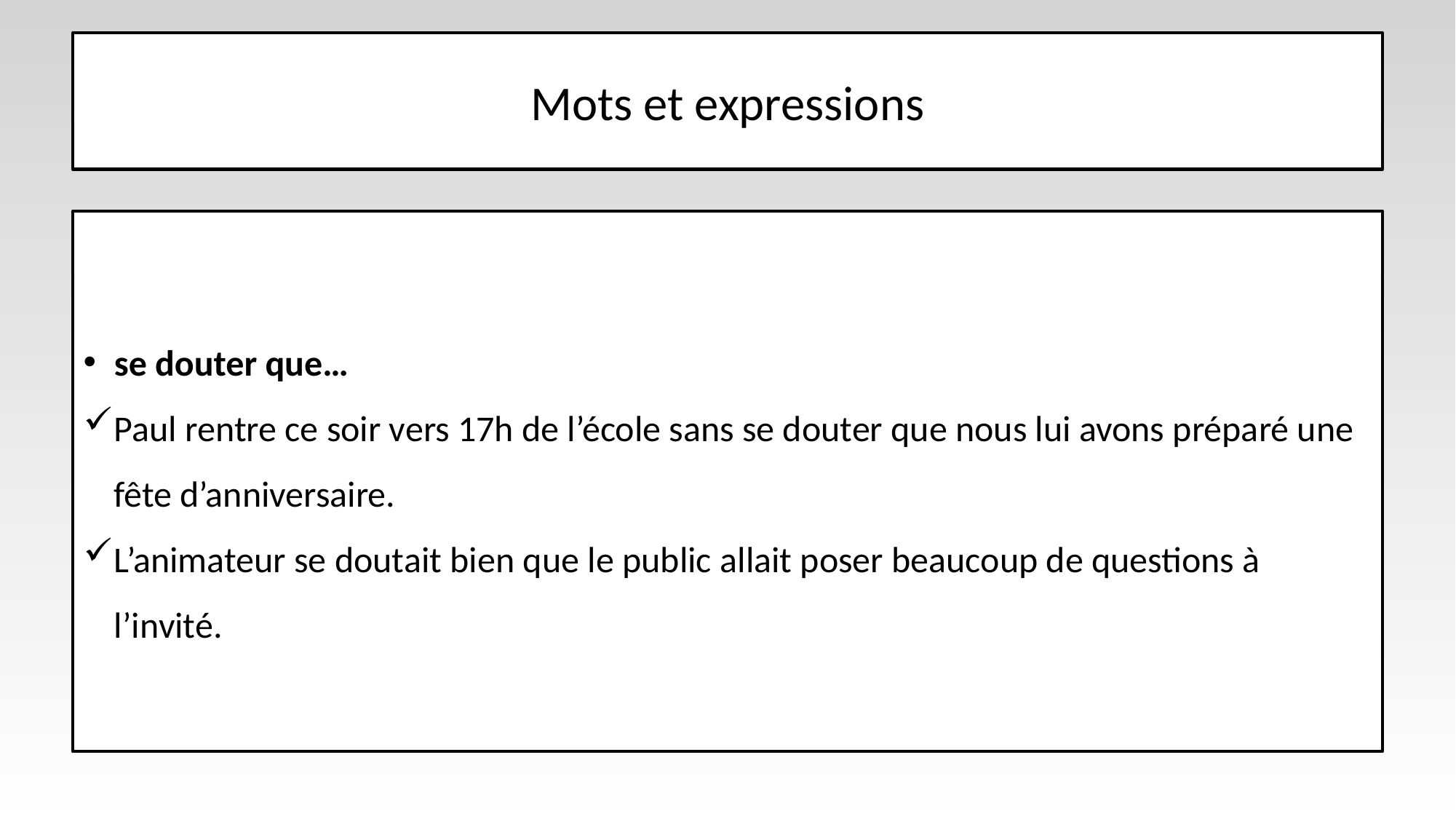

# Mots et expressions
se douter que…
Paul rentre ce soir vers 17h de l’école sans se douter que nous lui avons préparé une fête d’anniversaire.
L’animateur se doutait bien que le public allait poser beaucoup de questions à l’invité.